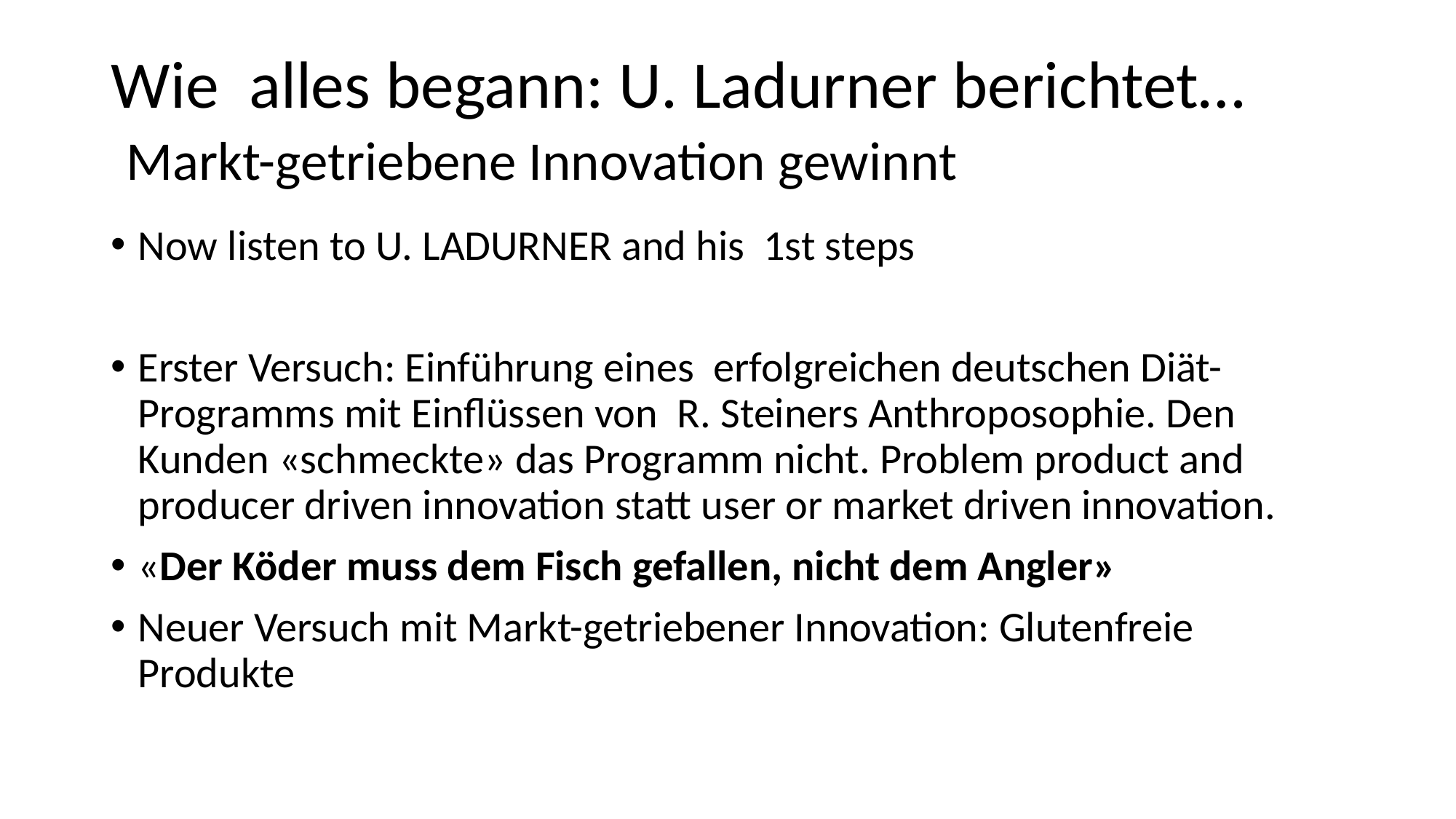

# Wie  alles begann: U. Ladurner berichtet… Markt-getriebene Innovation gewinnt
Now listen to U. LADURNER and his  1st steps

Erster Versuch: Einführung eines  erfolgreichen deutschen Diät-Programms mit Einflüssen von  R. Steiners Anthroposophie. Den Kunden «schmeckte» das Programm nicht. Problem product and producer driven innovation statt user or market driven innovation.
«Der Köder muss dem Fisch gefallen, nicht dem Angler»
Neuer Versuch mit Markt-getriebener Innovation: Glutenfreie Produkte